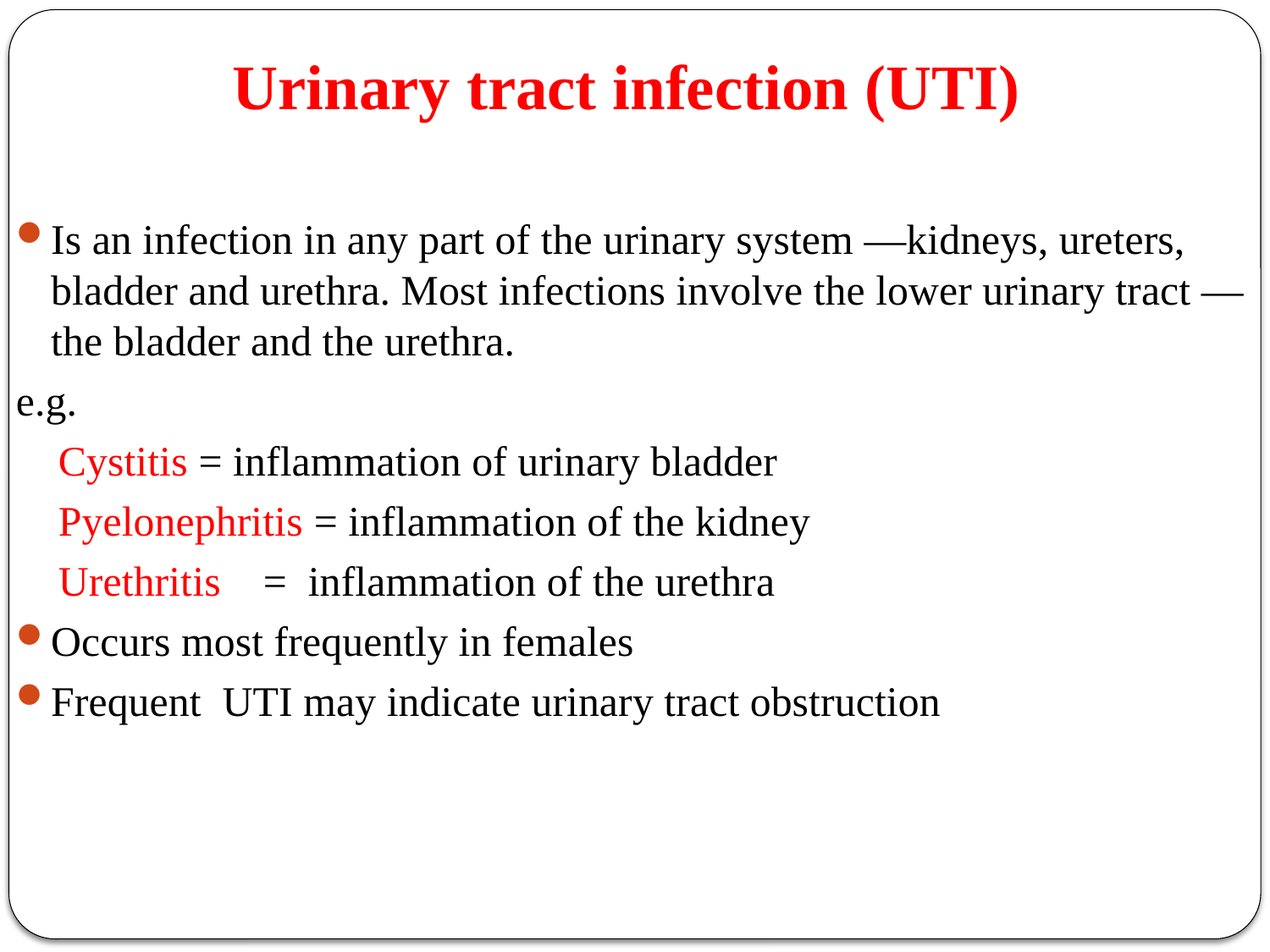

# Urinary tract infection (UTI)
Is an infection in any part of the urinary system —kidneys, ureters, bladder and urethra. Most infections involve the lower urinary tract — the bladder and the urethra.
e.g.
    Cystitis = inflammation of urinary bladder
    Pyelonephritis = inflammation of the kidney
    Urethritis    =  inflammation of the urethra
Occurs most frequently in females
Frequent  UTI may indicate urinary tract obstruction